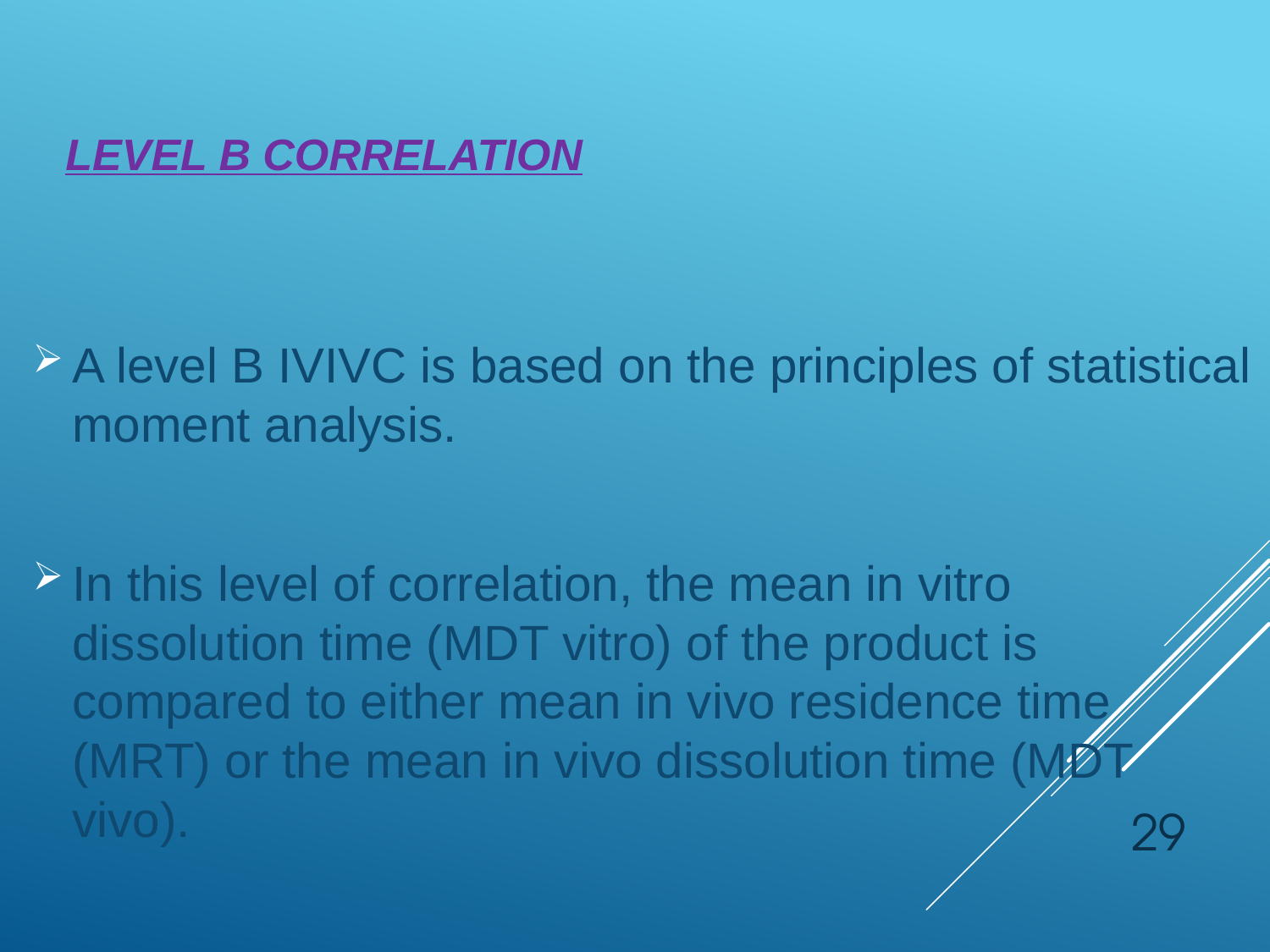

# level B Correlation
A level B IVIVC is based on the principles of statistical moment analysis.

In this level of correlation, the mean in vitro dissolution time (MDT vitro) of the product is compared to either mean in vivo residence time (MRT) or the mean in vivo dissolution time (MDT vivo).

29